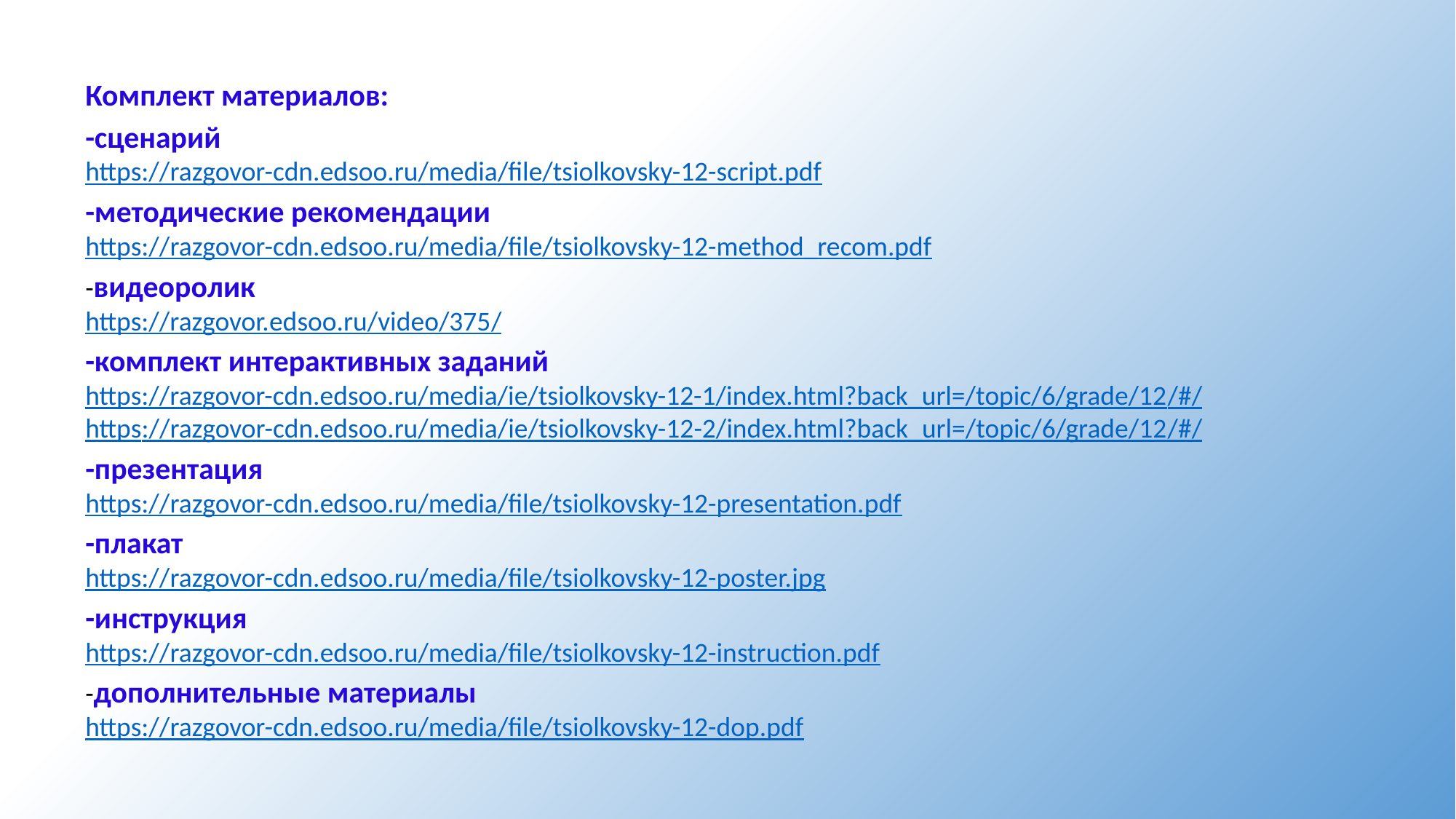

Комплект материалов:
-сценарий
https://razgovor-cdn.edsoo.ru/media/file/tsiolkovsky-12-script.pdf
-методические рекомендации
https://razgovor-cdn.edsoo.ru/media/file/tsiolkovsky-12-method_recom.pdf
-видеоролик
https://razgovor.edsoo.ru/video/375/
-комплект интерактивных заданий
https://razgovor-cdn.edsoo.ru/media/ie/tsiolkovsky-12-1/index.html?back_url=/topic/6/grade/12/#/
https://razgovor-cdn.edsoo.ru/media/ie/tsiolkovsky-12-2/index.html?back_url=/topic/6/grade/12/#/
-презентация
https://razgovor-cdn.edsoo.ru/media/file/tsiolkovsky-12-presentation.pdf
-плакат
https://razgovor-cdn.edsoo.ru/media/file/tsiolkovsky-12-poster.jpg
-инструкция
https://razgovor-cdn.edsoo.ru/media/file/tsiolkovsky-12-instruction.pdf
-дополнительные материалы
https://razgovor-cdn.edsoo.ru/media/file/tsiolkovsky-12-dop.pdf